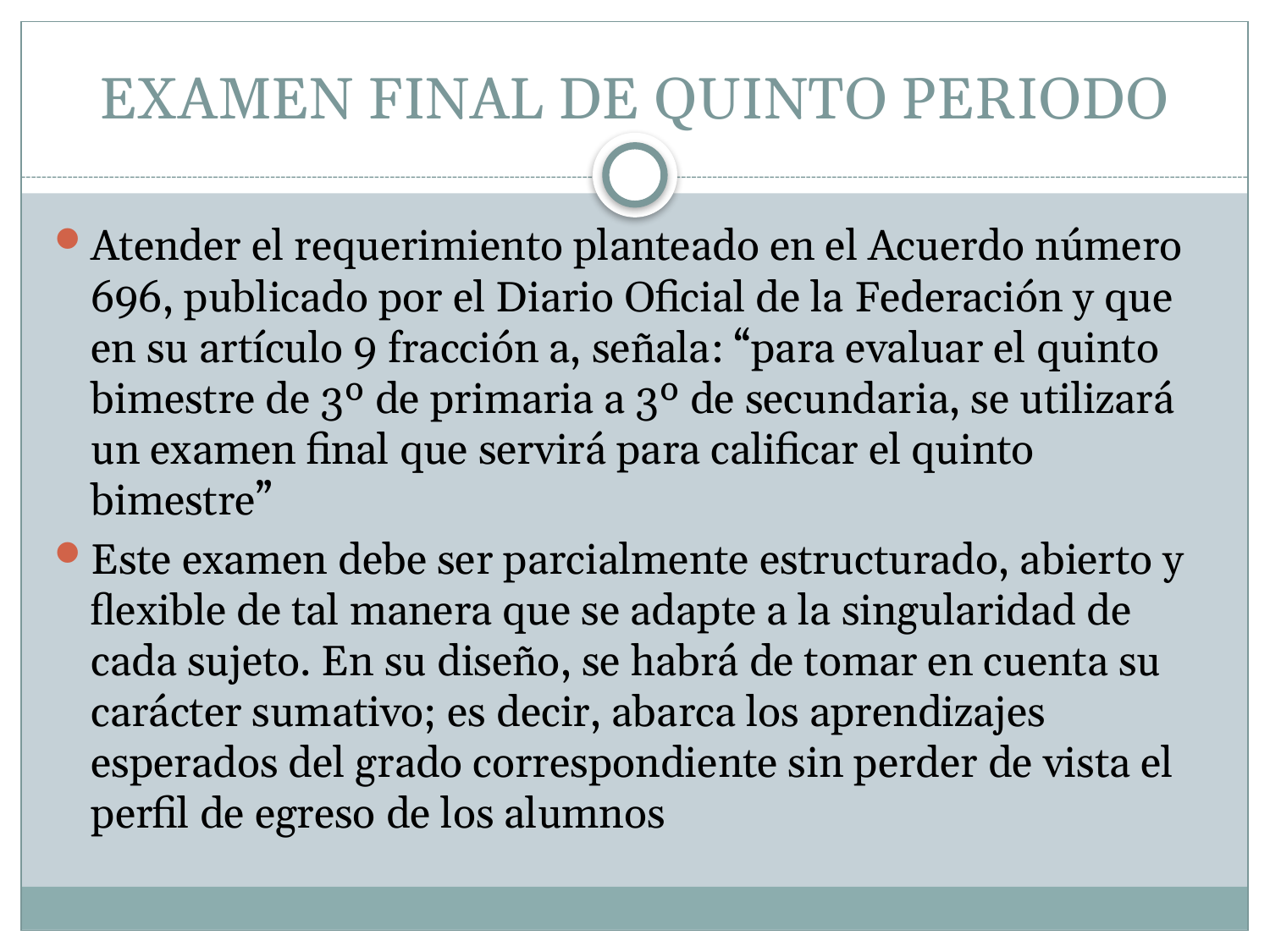

# EXAMEN FINAL DE QUINTO PERIODO
Atender el requerimiento planteado en el Acuerdo número 696, publicado por el Diario Oficial de la Federación y que en su artículo 9 fracción a, señala: “para evaluar el quinto bimestre de 3º de primaria a 3º de secundaria, se utilizará un examen final que servirá para calificar el quinto bimestre”
Este examen debe ser parcialmente estructurado, abierto y flexible de tal manera que se adapte a la singularidad de cada sujeto. En su diseño, se habrá de tomar en cuenta su carácter sumativo; es decir, abarca los aprendizajes esperados del grado correspondiente sin perder de vista el perfil de egreso de los alumnos